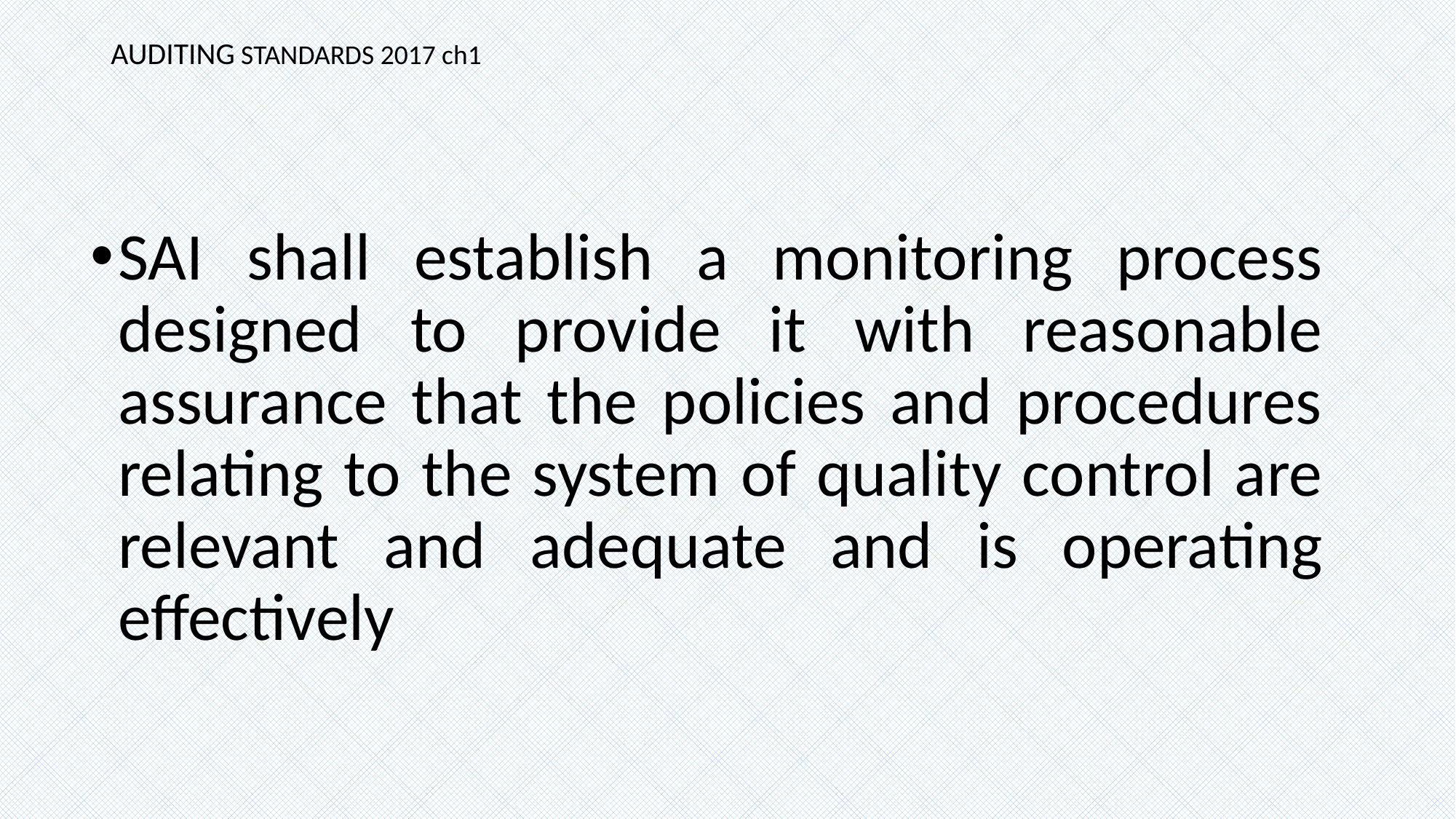

# AUDITING STANDARDS 2017 ch1
SAI shall establish a monitoring process designed to provide it with reasonable assurance that the policies and procedures relating to the system of quality control are relevant and adequate and is operating effectively